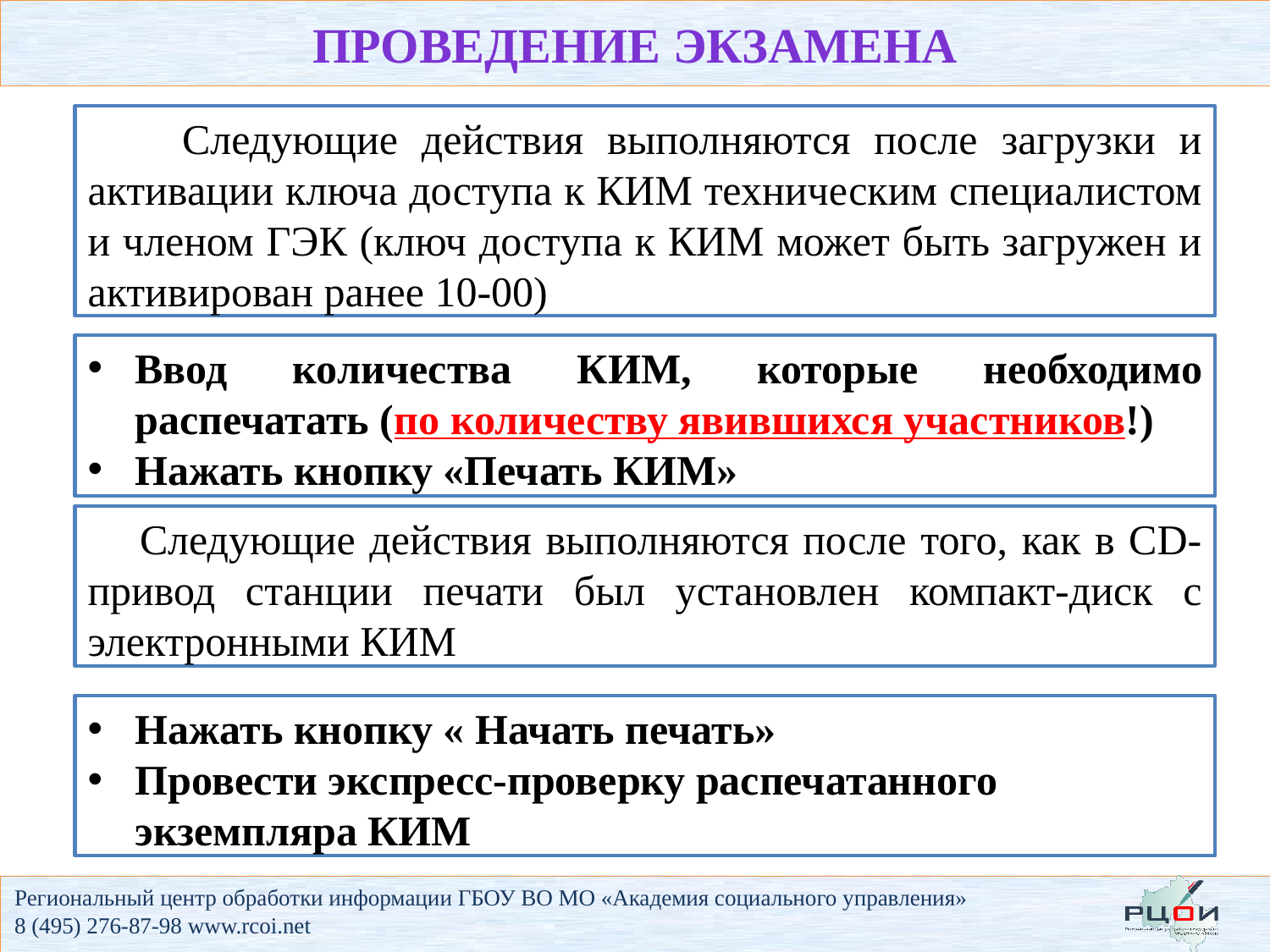

проведение экзамена
    Следующие действия выполняются после загрузки и активации ключа доступа к КИМ техническим специалистом и членом ГЭК (ключ доступа к КИМ может быть загружен и активирован ранее 10-00)

Ввод количества КИМ, которые необходимо распечатать (по количеству явившихся участников!)
Нажать кнопку «Печать КИМ»
    Следующие действия выполняются после того, как в CD-привод станции печати был установлен компакт-диск с электронными КИМ
Нажать кнопку « Начать печать»
Провести экспресс-проверку распечатанного экземпляра КИМ